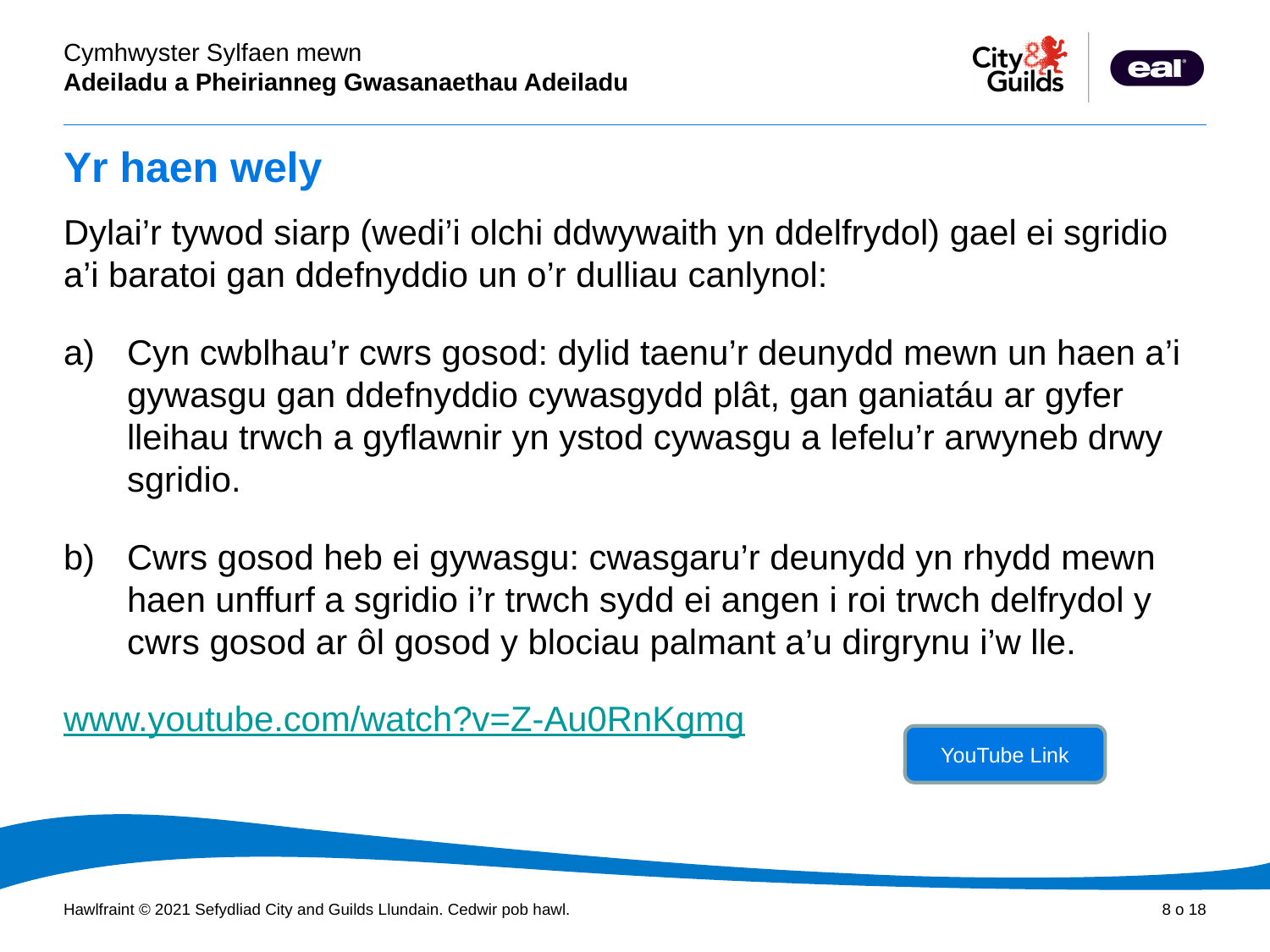

# Yr haen wely
Dylai’r tywod siarp (wedi’i olchi ddwywaith yn ddelfrydol) gael ei sgridio a’i baratoi gan ddefnyddio un o’r dulliau canlynol:
Cyn cwblhau’r cwrs gosod: dylid taenu’r deunydd mewn un haen a’i gywasgu gan ddefnyddio cywasgydd plât, gan ganiatáu ar gyfer lleihau trwch a gyflawnir yn ystod cywasgu a lefelu’r arwyneb drwy sgridio.
Cwrs gosod heb ei gywasgu: cwasgaru’r deunydd yn rhydd mewn haen unffurf a sgridio i’r trwch sydd ei angen i roi trwch delfrydol y cwrs gosod ar ôl gosod y blociau palmant a’u dirgrynu i’w lle.
www.youtube.com/watch?v=Z-Au0RnKgmg

YouTube Link